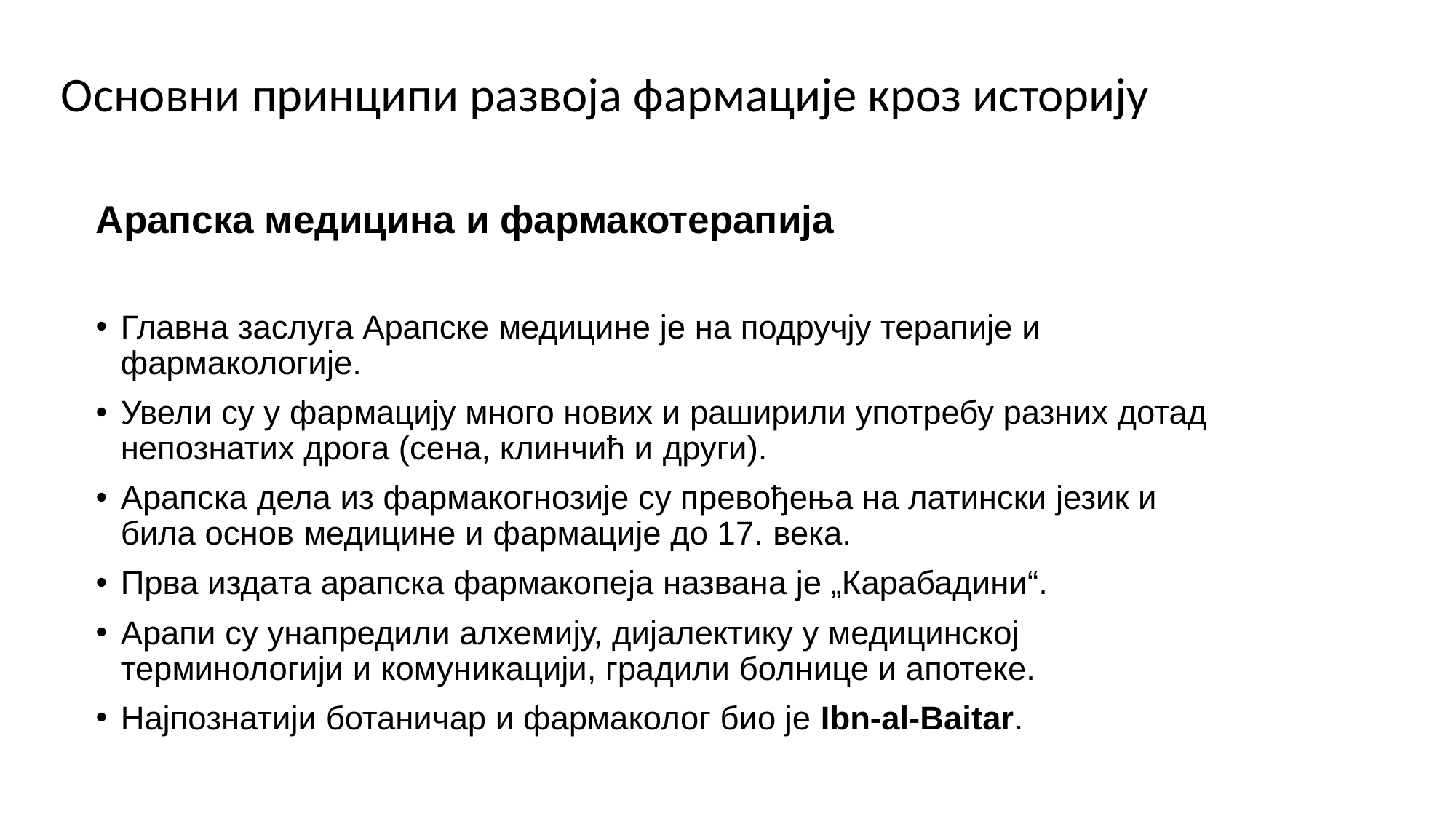

# Основни принципи развоја фармације кроз историју
Арапска медицина и фармакотерапија

Главна заслуга Арапске медицине је на подручју терапије и фармакологије.
Увели су у фармацију много нових и раширили употребу разних дотад непознатих дрога (сена, клинчић и други).
Арапска дела из фармакогнозије су превођења на латински језик и била основ медицине и фармације до 17. века.
Прва издата арапска фармакопеја названа је „Карабадини“.
Арапи су унапредили алхемију, дијалектику у медицинској терминологији и комуникацији, градили болнице и апотеке.
Најпознатији ботаничар и фармаколог био је Ibn-al-Baitar.